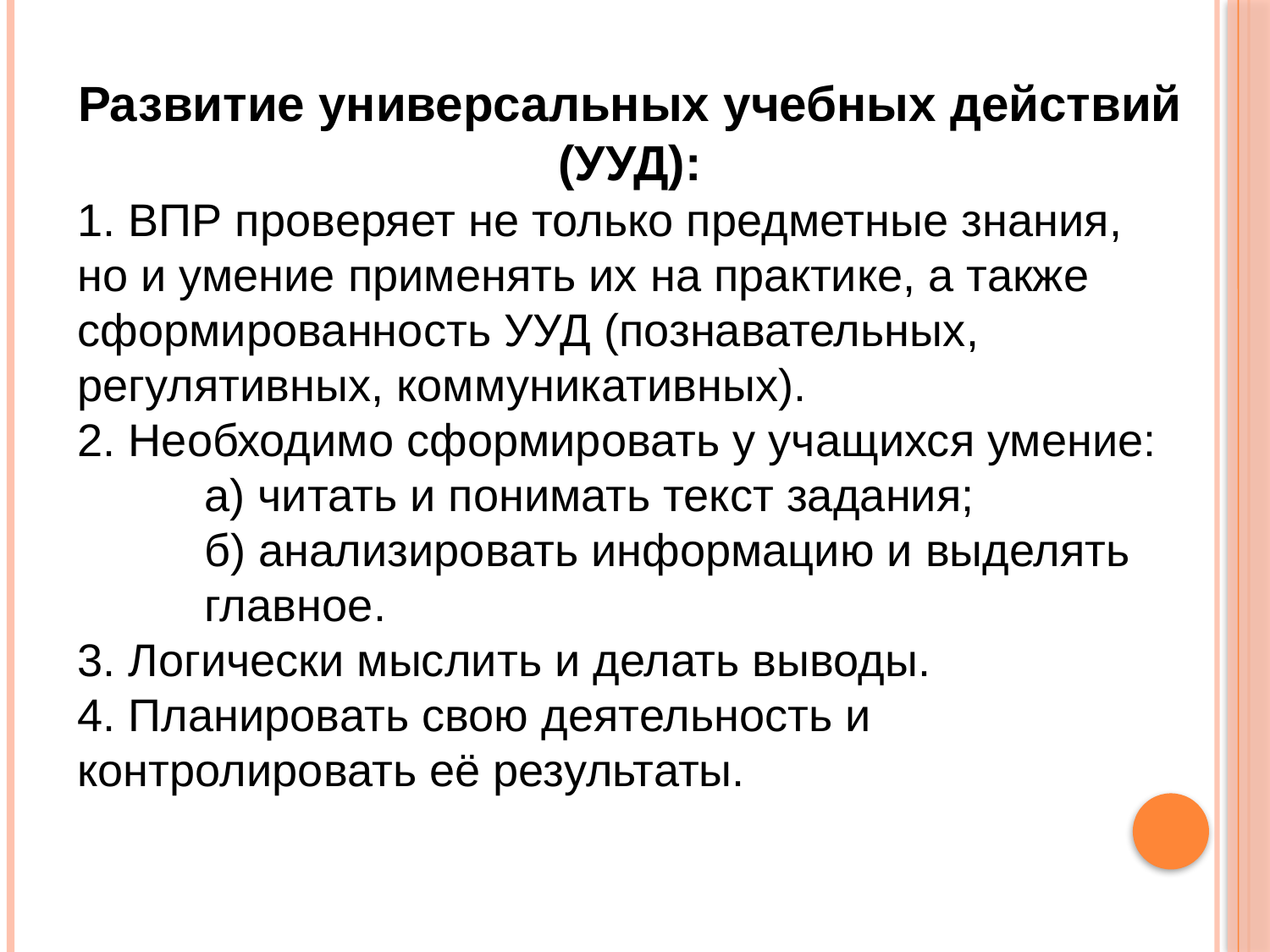

Развитие универсальных учебных действий (УУД):
1. ВПР проверяет не только предметные знания, но и умение применять их на практике, а также сформированность УУД (познавательных, регулятивных, коммуникативных).
2. Необходимо сформировать у учащихся умение:
а) читать и понимать текст задания;
б) анализировать информацию и выделять главное.
3. Логически мыслить и делать выводы.
4. Планировать свою деятельность и контролировать её результаты.